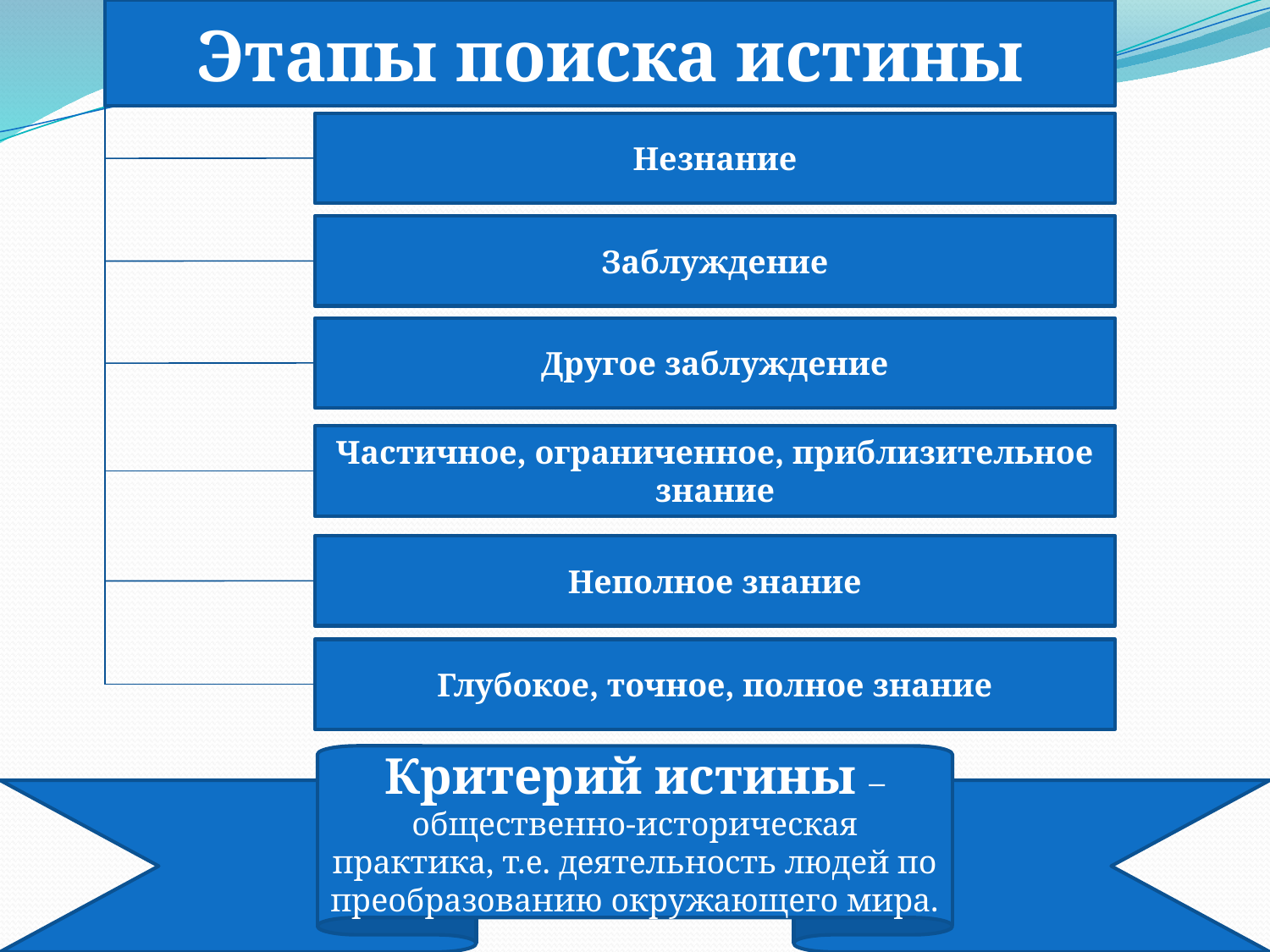

Этапы поиска истины
Незнание
Заблуждение
Другое заблуждение
Частичное, ограниченное, приблизительное знание
Неполное знание
Глубокое, точное, полное знание
Критерий истины – общественно-историческая практика, т.е. деятельность людей по преобразованию окружающего мира.